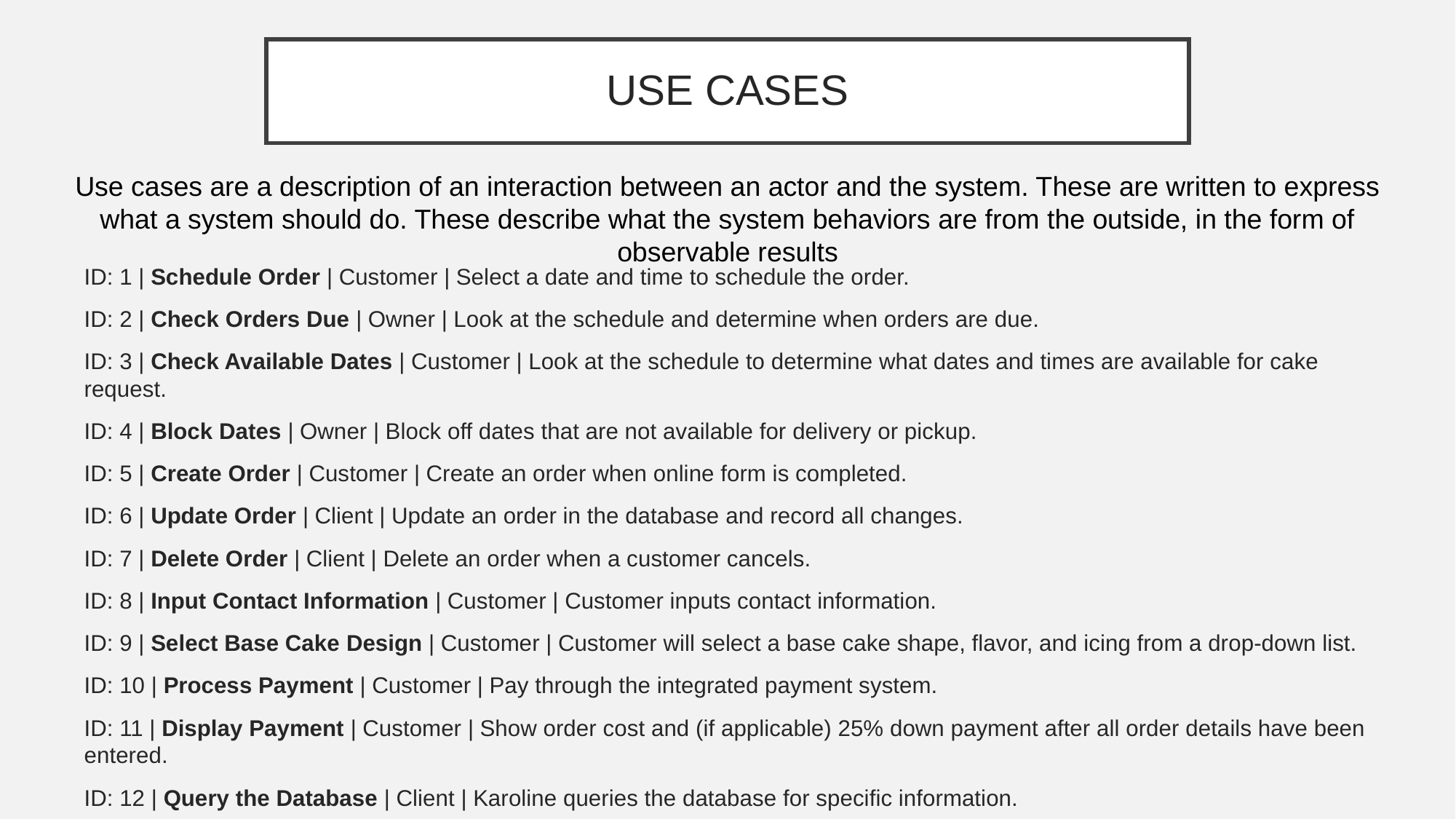

# USE CASES
Use cases are a description of an interaction between an actor and the system. These are written to express what a system should do. These describe what the system behaviors are from the outside, in the form of observable results
ID: 1 | Schedule Order | Customer | Select a date and time to schedule the order.
ID: 2 | Check Orders Due | Owner | Look at the schedule and determine when orders are due.
ID: 3 | Check Available Dates | Customer | Look at the schedule to determine what dates and times are available for cake request.
ID: 4 | Block Dates | Owner | Block off dates that are not available for delivery or pickup.
ID: 5 | Create Order | Customer | Create an order when online form is completed.
ID: 6 | Update Order | Client | Update an order in the database and record all changes.
ID: 7 | Delete Order | Client | Delete an order when a customer cancels.
ID: 8 | Input Contact Information | Customer | Customer inputs contact information.
ID: 9 | Select Base Cake Design | Customer | Customer will select a base cake shape, flavor, and icing from a drop-down list.
ID: 10 | Process Payment | Customer | Pay through the integrated payment system.
ID: 11 | Display Payment | Customer | Show order cost and (if applicable) 25% down payment after all order details have been entered.
ID: 12 | Query the Database | Client | Karoline queries the database for specific information.